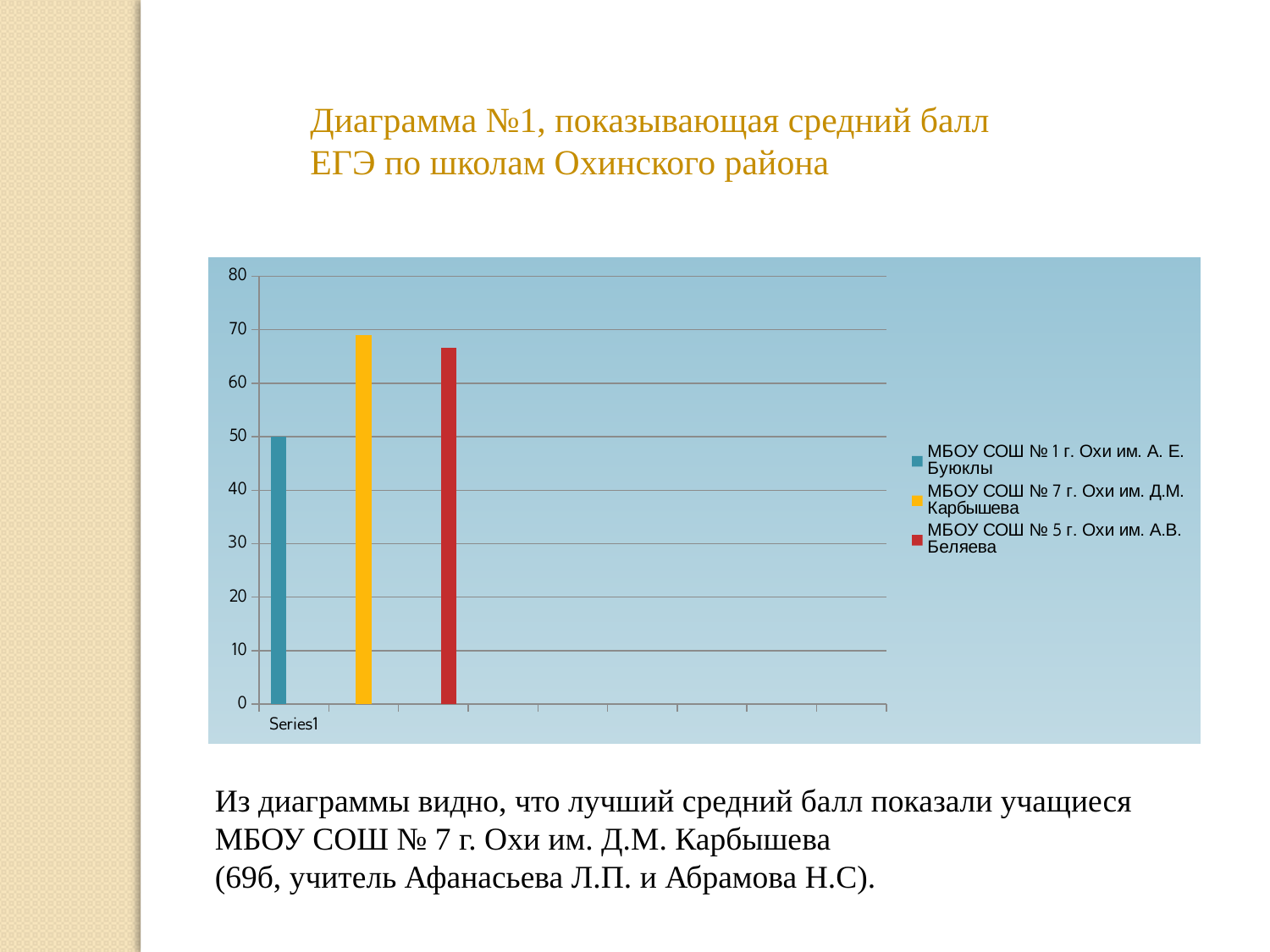

Диаграмма №1, показывающая средний балл ЕГЭ по школам Охинского района

### Chart

| Category | МБОУ СОШ № 1 г. Охи им. А. Е. Буюклы | МБОУ СОШ № 7 г. Охи им. Д.М. Карбышева | МБОУ СОШ № 5 г. Охи им. А.В. Беляева |
|---|---|---|---|
|  | 50.0 | None | None |
|  | None | 69.0 | None |
|  | None | None | 66.6 |
|  | None | None | None |
|  | None | None | None |
|  | None | None | None |
|  | None | None | None |
|  | None | None | None |
|  | None | None | None |
Из диаграммы видно, что лучший средний балл показали учащиеся
МБОУ СОШ № 7 г. Охи им. Д.М. Карбышева
(69б, учитель Афанасьева Л.П. и Абрамова Н.С).